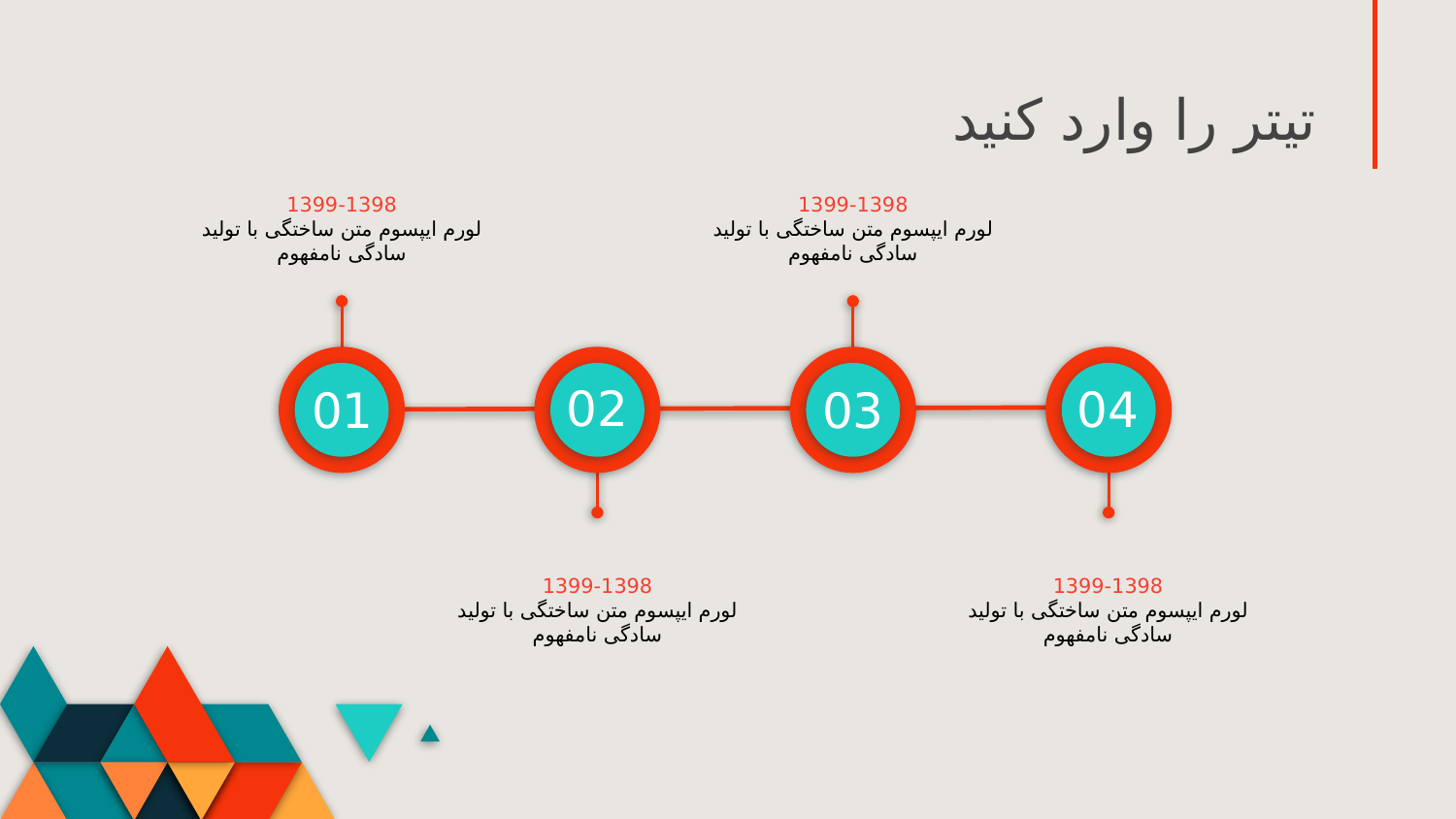

تیتر را وارد کنید
1399-1398
لورم ایپسوم متن ساختگی با تولید سادگی نامفهوم
1399-1398
لورم ایپسوم متن ساختگی با تولید سادگی نامفهوم

02
04
01
03
1399-1398
لورم ایپسوم متن ساختگی با تولید سادگی نامفهوم
1399-1398
لورم ایپسوم متن ساختگی با تولید سادگی نامفهوم